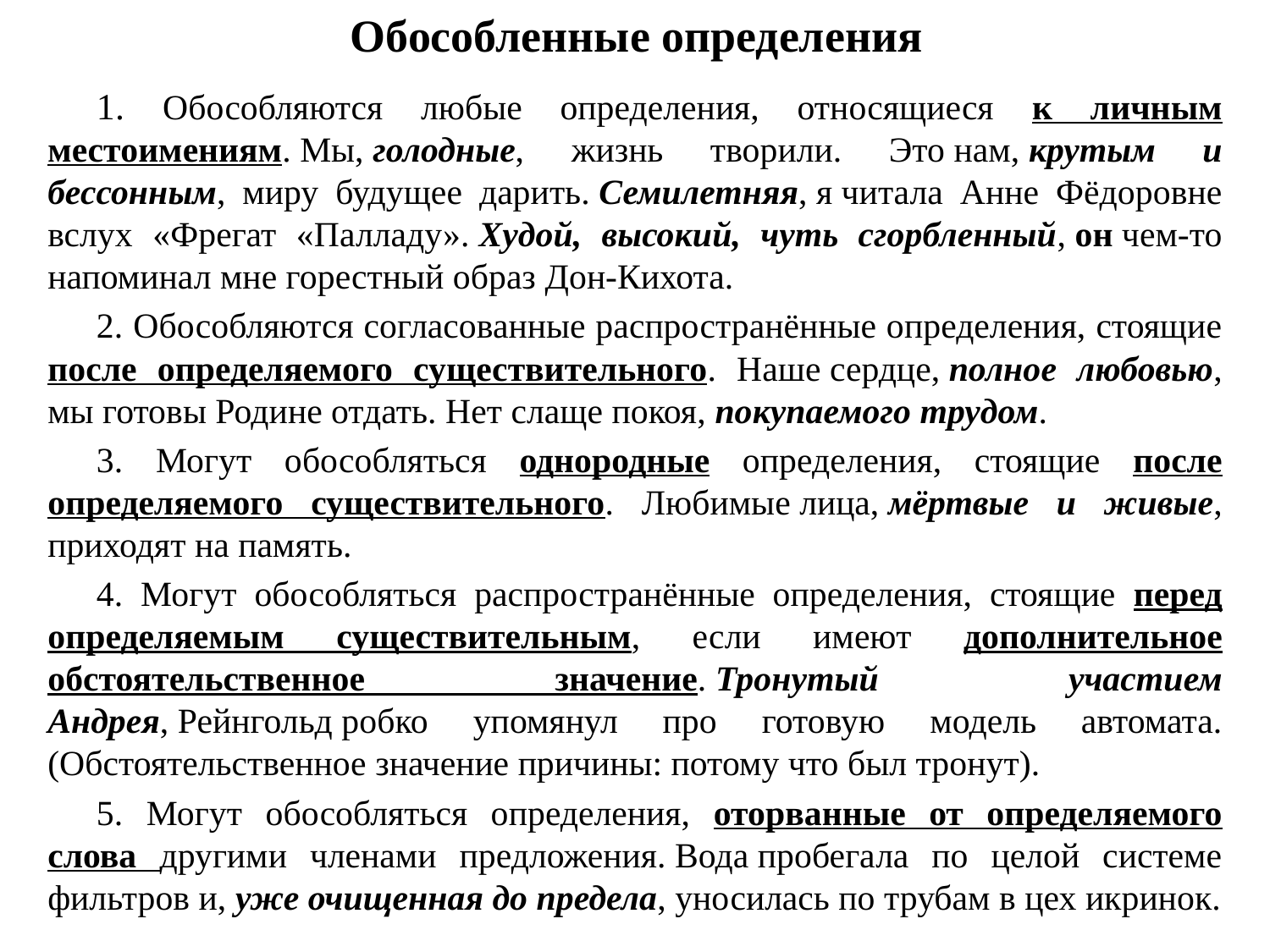

# Обособленные определения
1. Обособляются любые определения, относящиеся к личным местоимениям. Мы, голодные, жизнь творили. Это нам, крутым и бессонным, миру будущее дарить. Семилетняя, я читала Анне Фёдоровне вслух «Фрегат «Палладу». Худой, высокий, чуть сгорбленный, он чем-то напоминал мне горестный образ Дон-Кихота.
2. Обособляются согласованные распространённые определения, стоящие после определяемого существительного. Наше сердце, полное любовью, мы готовы Родине отдать. Нет слаще покоя, покупаемого трудом.
3. Могут обособляться однородные определения, стоящие после определяемого существительного. Любимые лица, мёртвые и живые, приходят на память.
4. Могут обособляться распространённые определения, стоящие перед определяемым существительным, если имеют дополнительное обстоятельственное значение. Тронутый участием Андрея, Рейнгольд робко упомянул про готовую модель автомата. (Обстоятельственное значение причины: потому что был тронут).
5. Могут обособляться определения, оторванные от определяемого слова другими членами предложения. Вода пробегала по целой системе фильтров и, уже очищенная до предела, уносилась по трубам в цех икринок.